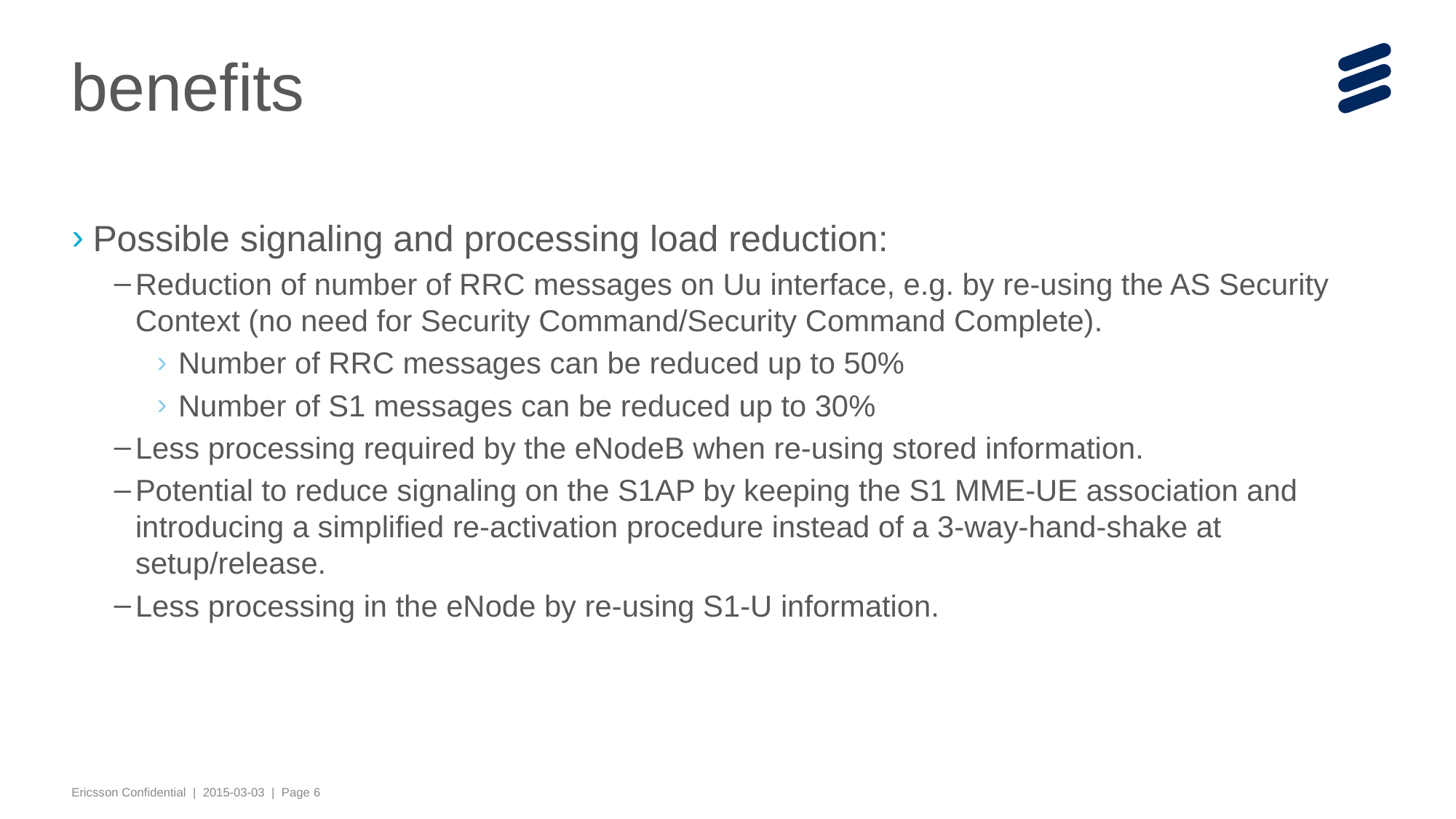

# benefits
Possible signaling and processing load reduction:
Reduction of number of RRC messages on Uu interface, e.g. by re-using the AS Security Context (no need for Security Command/Security Command Complete).
Number of RRC messages can be reduced up to 50%
Number of S1 messages can be reduced up to 30%
Less processing required by the eNodeB when re-using stored information.
Potential to reduce signaling on the S1AP by keeping the S1 MME-UE association and introducing a simplified re-activation procedure instead of a 3-way-hand-shake at setup/release.
Less processing in the eNode by re-using S1-U information.